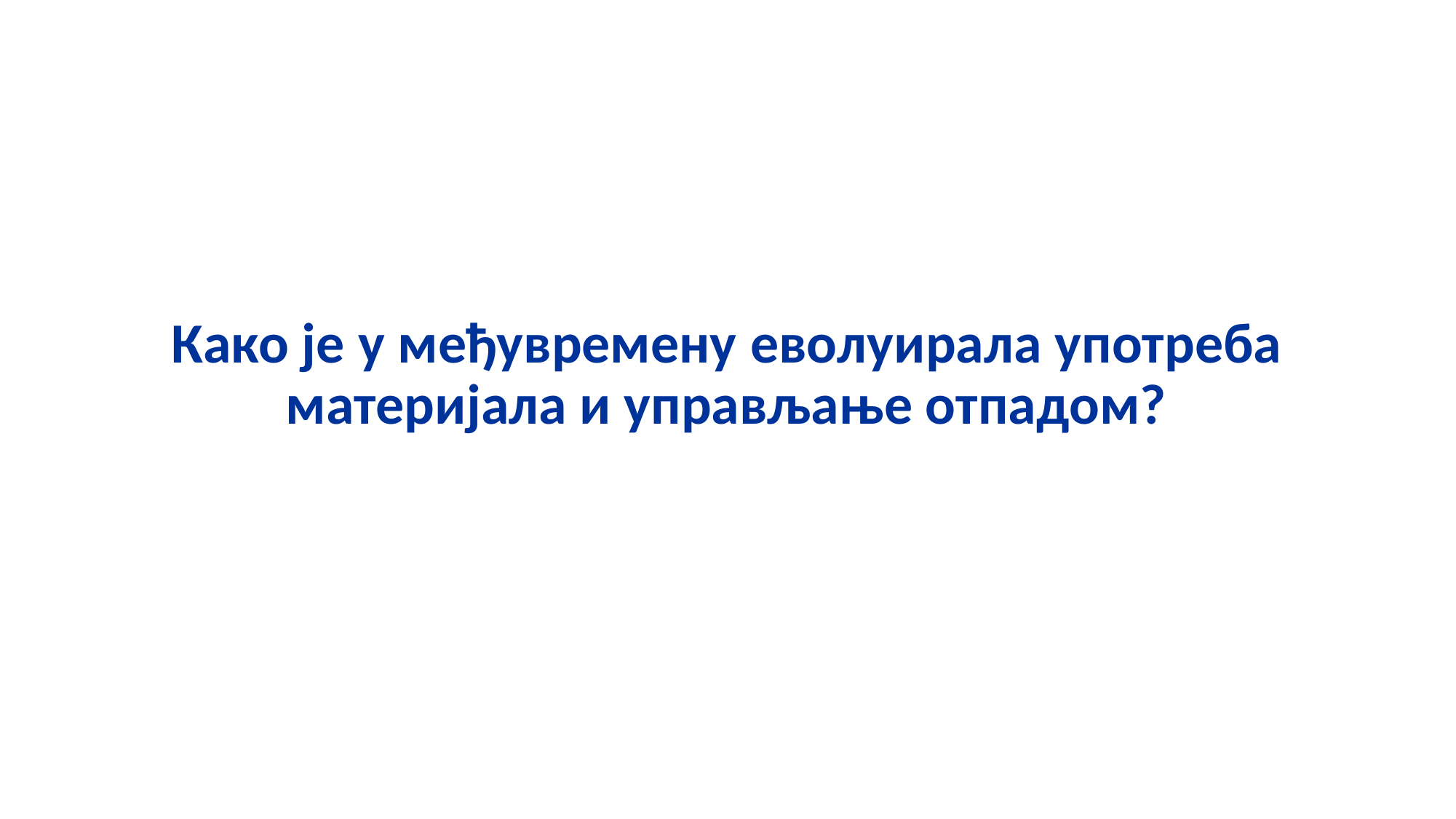

# Како је у међувремену еволуирала употреба материјала и управљање отпадом?